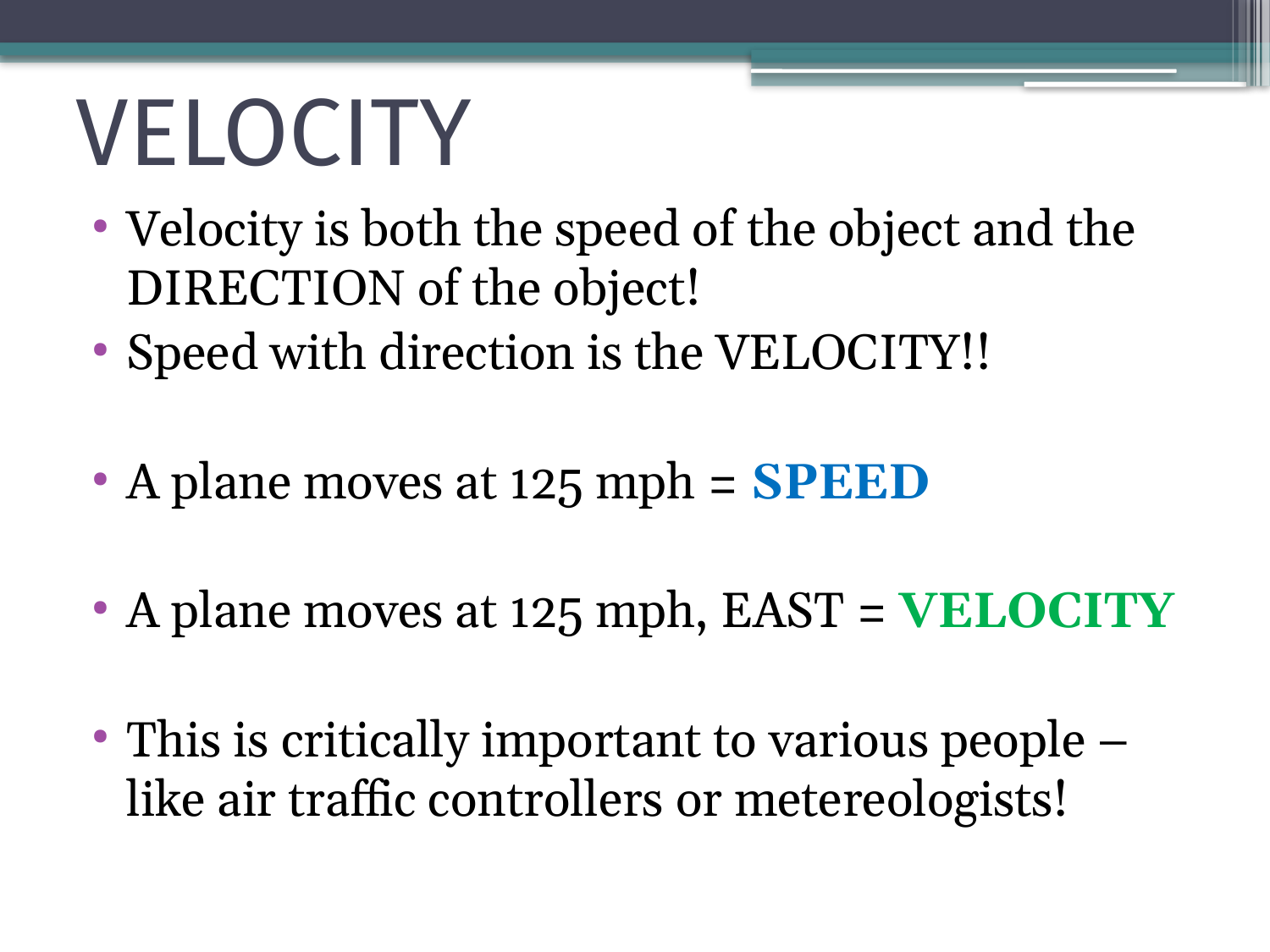

# VELOCITY
Velocity is both the speed of the object and the DIRECTION of the object!
Speed with direction is the VELOCITY!!

A plane moves at 125 mph = SPEED

A plane moves at 125 mph, EAST = VELOCITY

This is critically important to various people – like air traffic controllers or metereologists!